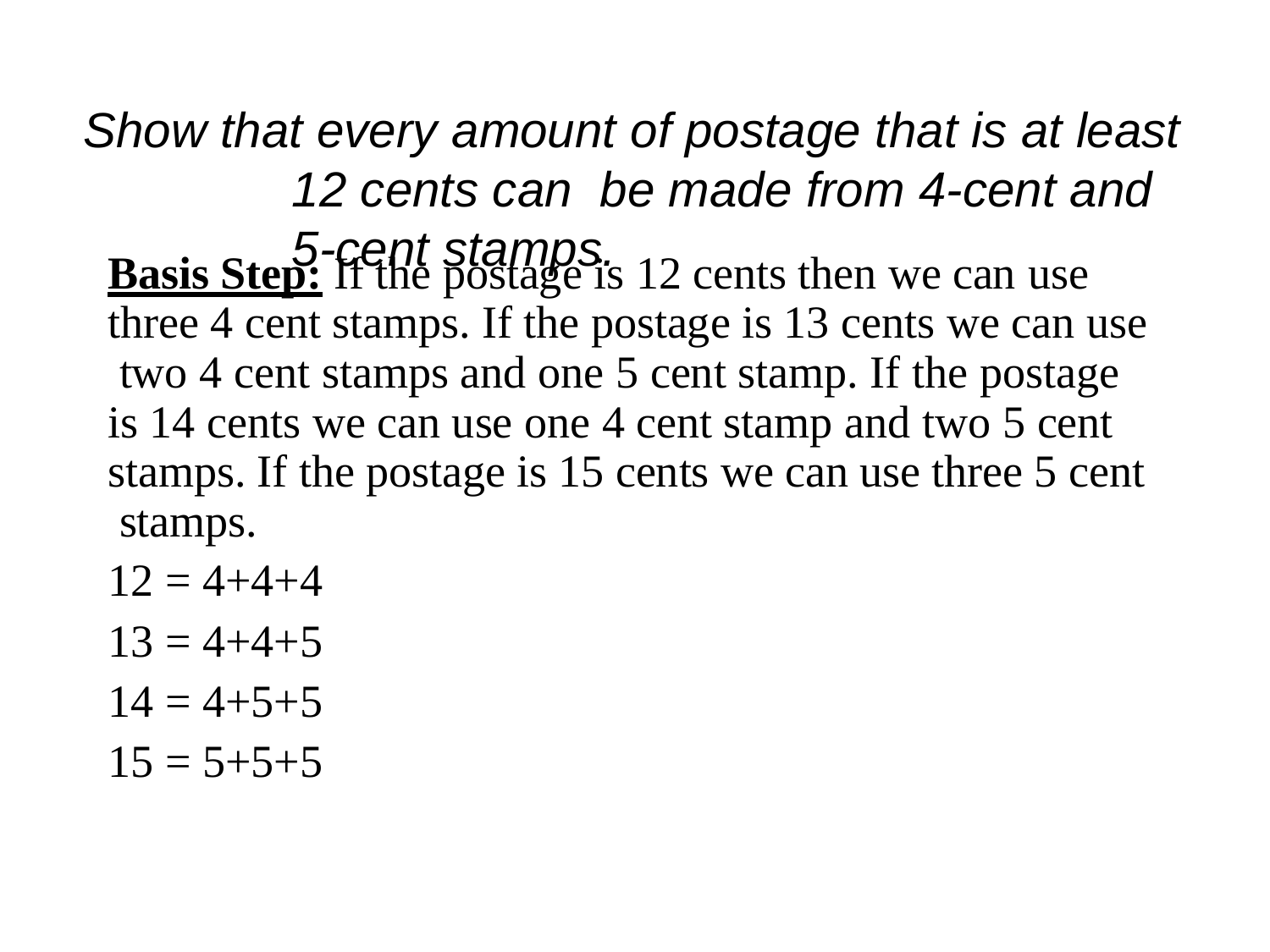

# Show that every amount of postage that is at least 12 cents can  be made from 4-cent and 5-cent stamps.
Basis Step: If the postage is 12 cents then we can use  three 4 cent stamps. If the postage is 13 cents we can use  two 4 cent stamps and one 5 cent stamp.	If the postage  is 14 cents we can use one 4 cent stamp and two 5 cent  stamps. If the postage is 15 cents we can use three 5 cent  stamps.
12 = 4+4+4
13 = 4+4+5
14 = 4+5+5
15 = 5+5+5